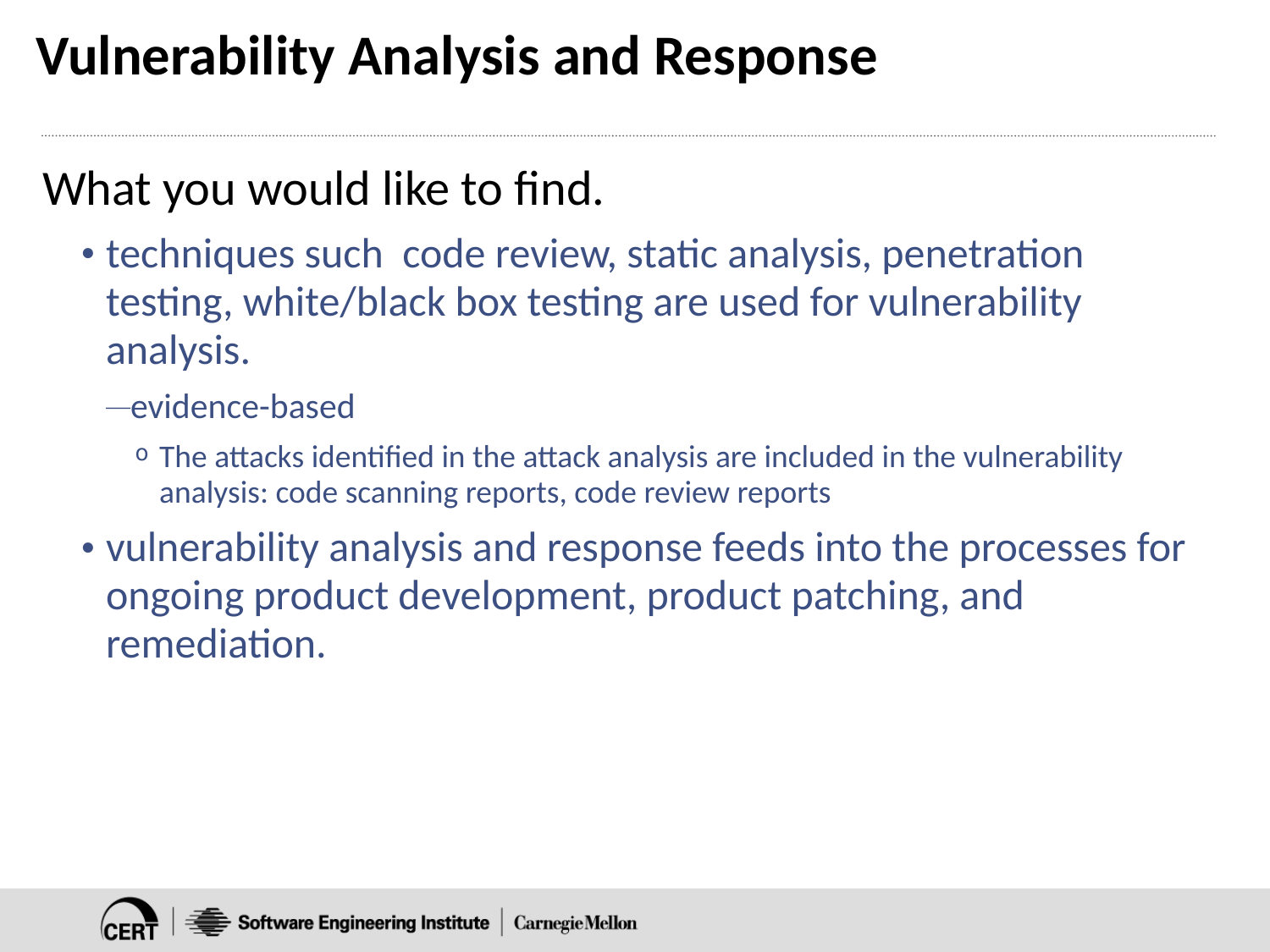

# Vulnerability Analysis and Response
What you would like to find.
techniques such  code review, static analysis, penetration testing, white/black box testing are used for vulnerability analysis.
evidence-based
The attacks identified in the attack analysis are included in the vulnerability analysis: code scanning reports, code review reports
vulnerability analysis and response feeds into the processes for ongoing product development, product patching, and remediation.